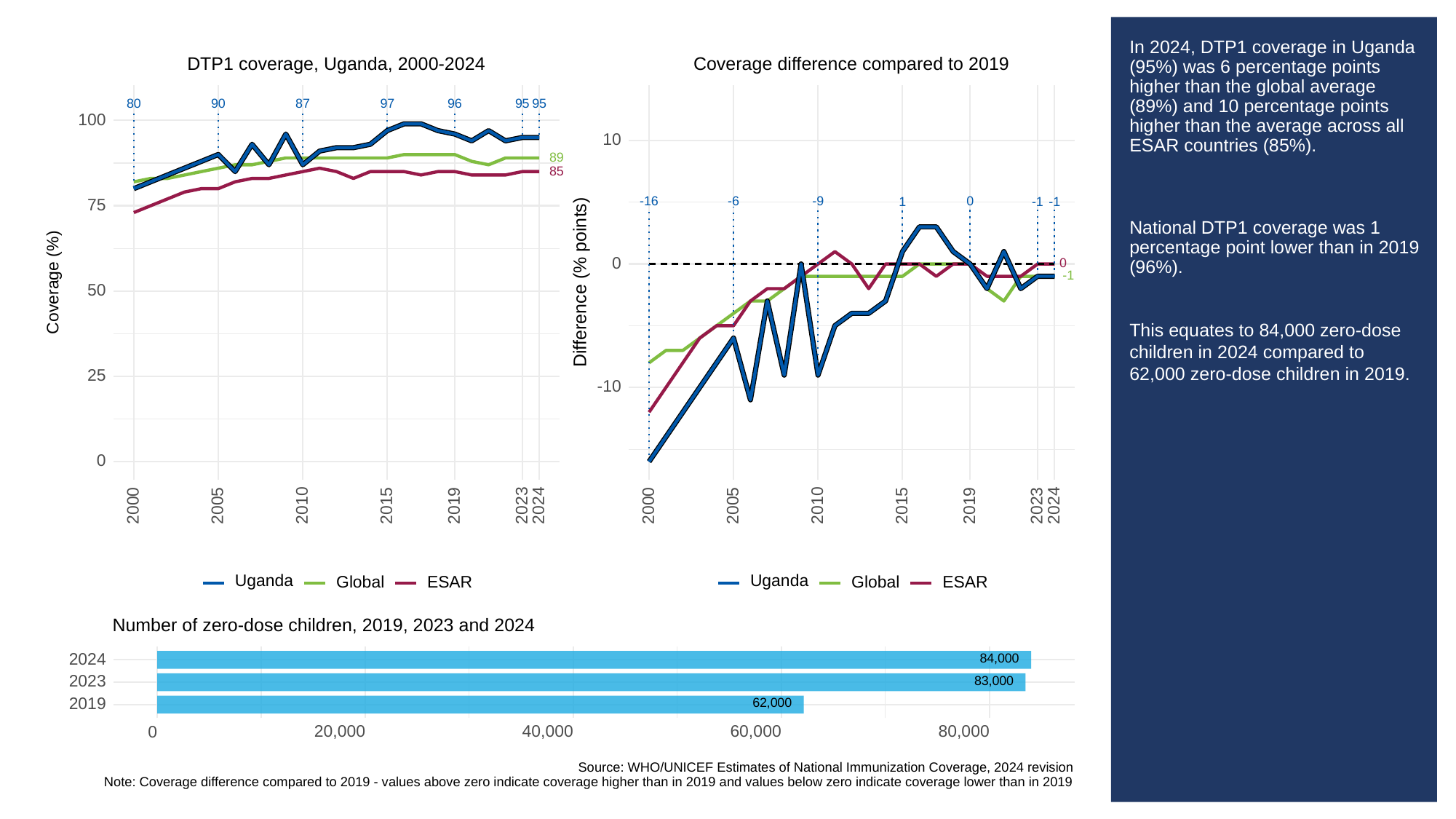

# In 2024, DTP1 coverage in Uganda (95%) was 6 percentage points higher than the global average (89%) and 10 percentage points higher than the average across all ESAR countries (85%).

National DTP1 coverage was 1 percentage point lower than in 2019 (96%).

This equates to 84,000 zero-dose children in 2024 compared to 62,000 zero-dose children in 2019.

Coverage difference compared to 2019
DTP1 coverage, Uganda, 2000-2024

80
90
87
97
96
95
95

100

10

89

85

-16
-6
-9
0
1
-1
-1
75

0
0

-1
Difference (% points)
Coverage (%)
50

25

-10

0

2023
2023
2000
2005
2010
2015
2019
2024
2000
2005
2010
2015
2019
2024
Uganda
Uganda
Global
ESAR
Global
ESAR

Number of zero-dose children, 2019, 2023 and 2024

84,000
2024

83,000
2023

62,000
2019

20,000
40,000
60,000
80,000
0
Source: WHO/UNICEF Estimates of National Immunization Coverage, 2024 revision
Note: Coverage difference compared to 2019 - values above zero indicate coverage higher than in 2019 and values below zero indicate coverage lower than in 2019